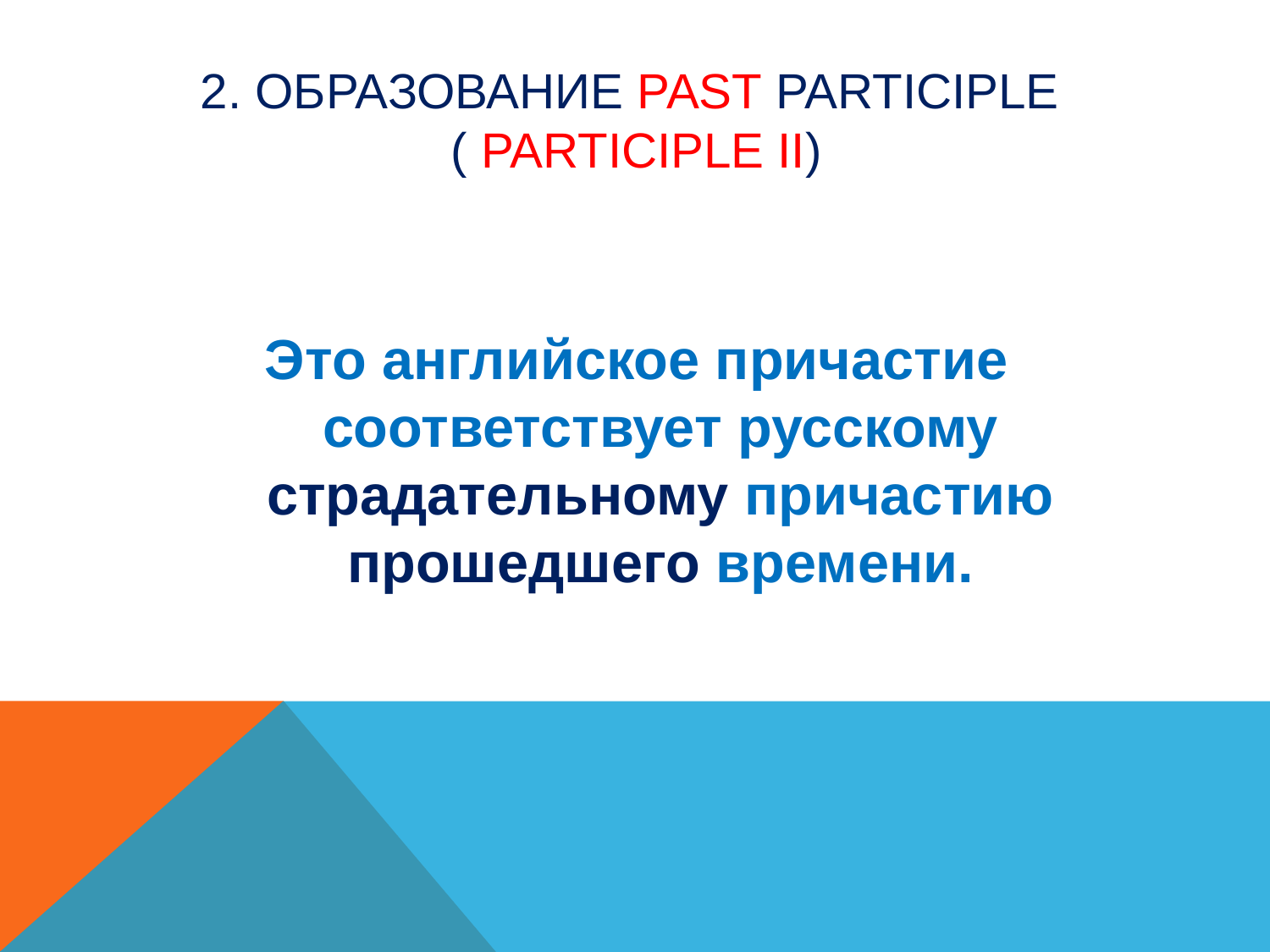

# 2. Образование Past Participle ( Participle II)

Это английское причастие соответствует русскому страдательному причастию прошедшего времени.